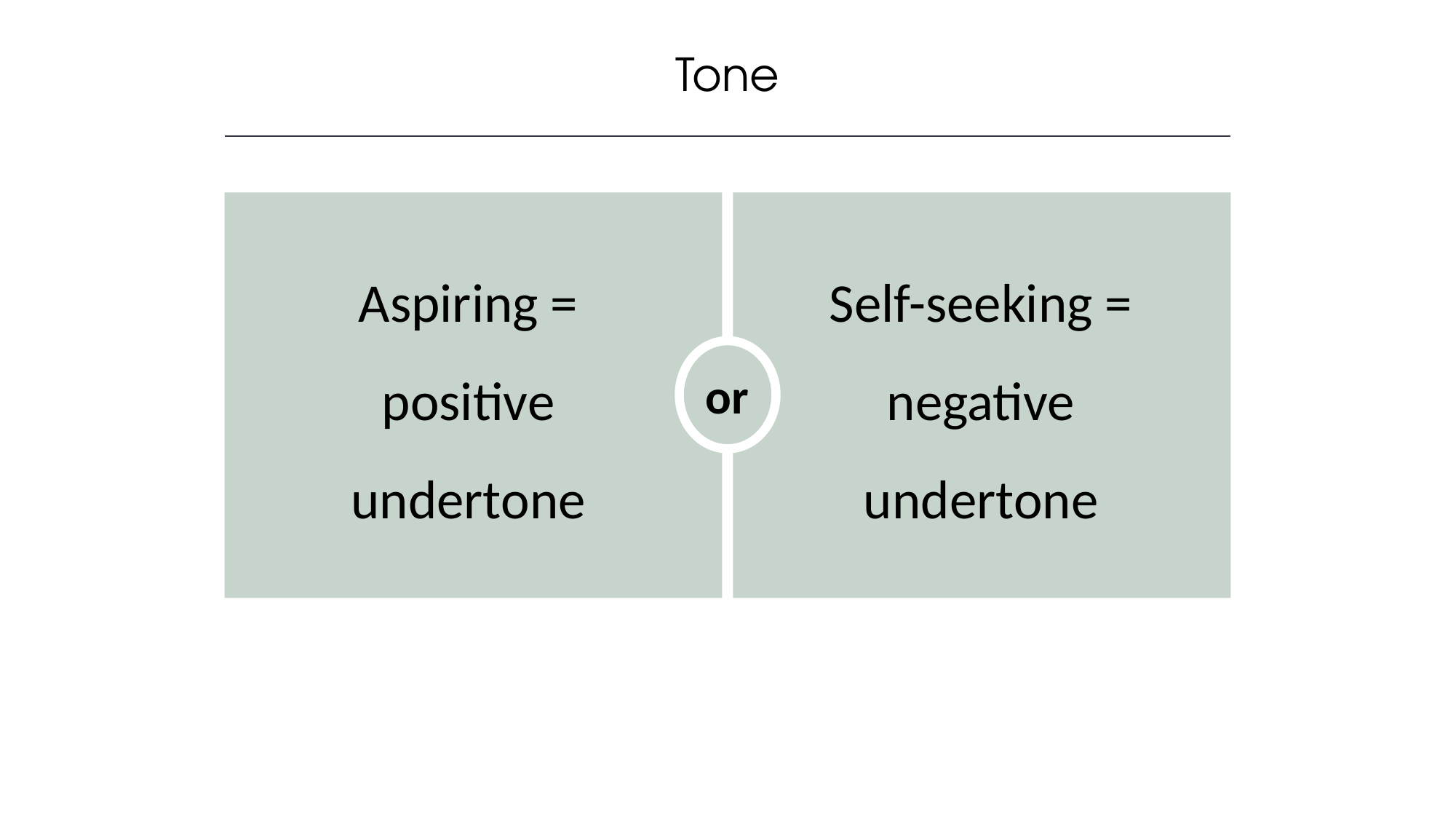

Tone
HAWKES LEARNING

or
Aspiring = positive undertone
Self-seeking = negative undertone